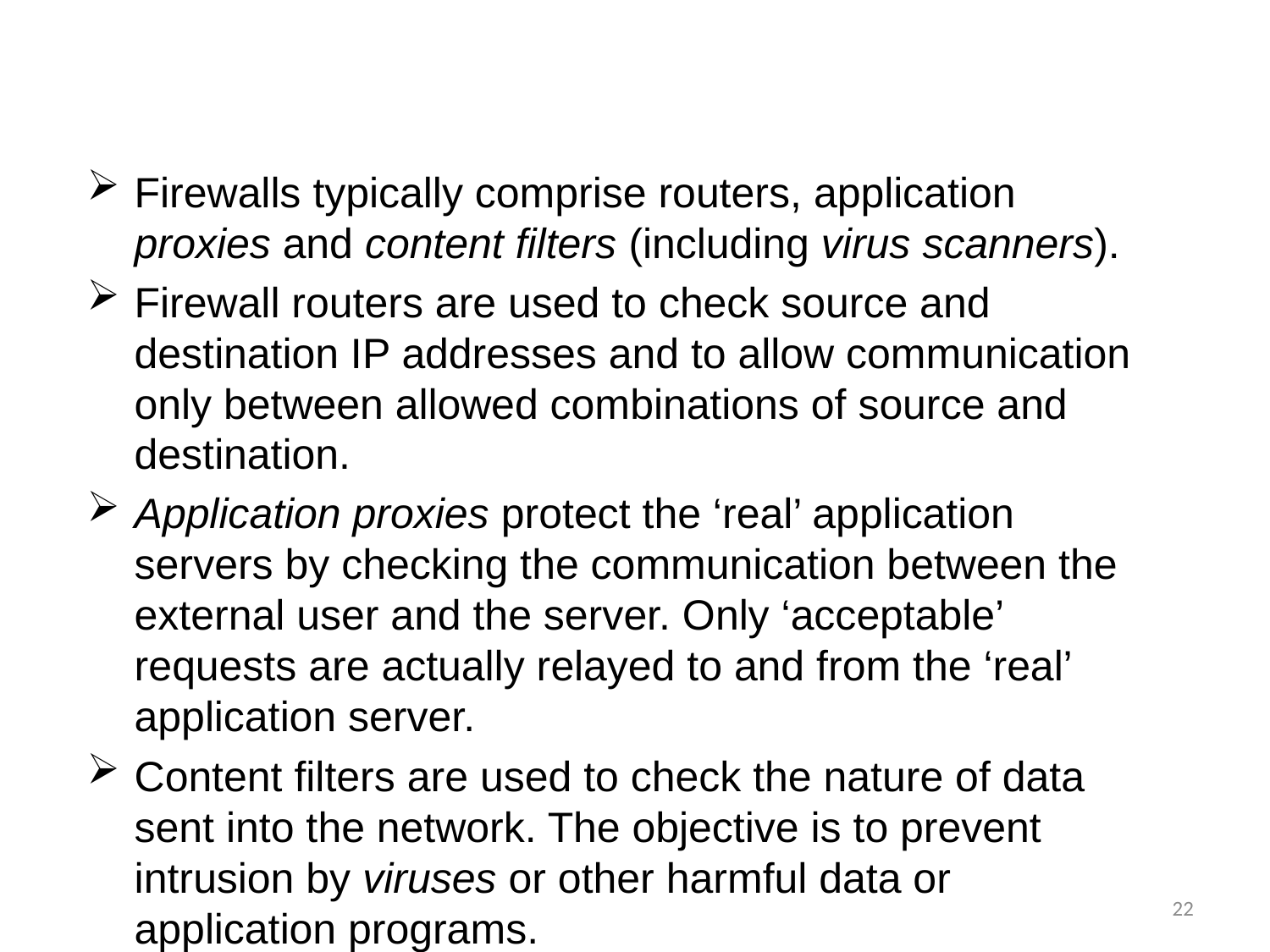

#
Firewalls typically comprise routers, application proxies and content filters (including virus scanners).
Firewall routers are used to check source and destination IP addresses and to allow communication only between allowed combinations of source and destination.
Application proxies protect the ‘real’ application servers by checking the communication between the external user and the server. Only ‘acceptable’ requests are actually relayed to and from the ‘real’ application server.
Content filters are used to check the nature of data sent into the network. The objective is to prevent intrusion by viruses or other harmful data or application programs.
22